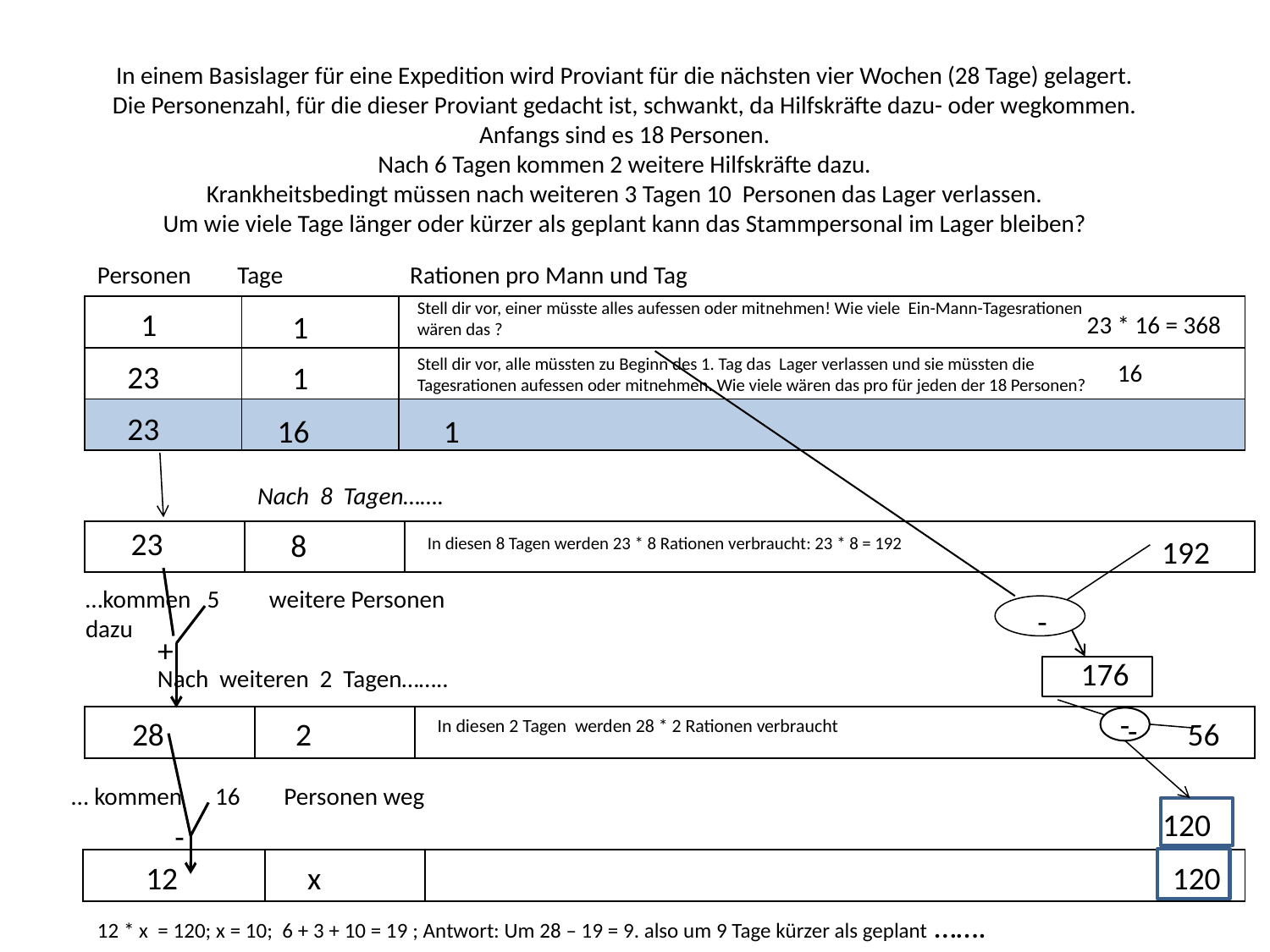

# In einem Basislager für eine Expedition wird Proviant für die nächsten vier Wochen (28 Tage) gelagert. Die Personenzahl, für die dieser Proviant gedacht ist, schwankt, da Hilfskräfte dazu- oder wegkommen. Anfangs sind es 18 Personen. Nach 6 Tagen kommen 2 weitere Hilfskräfte dazu. Krankheitsbedingt müssen nach weiteren 3 Tagen 10  Personen das Lager verlassen. Um wie viele Tage länger oder kürzer als geplant kann das Stammpersonal im Lager bleiben?
Personen
Tage
Rationen pro Mann und Tag
Stell dir vor, einer müsste alles aufessen oder mitnehmen! Wie viele  Ein-Mann-Tagesrationen wären das ?
|  |  |  |
| --- | --- | --- |
|  |  |  |
|  |  |  |
1
1
        23 * 16 = 368
Stell dir vor, alle müssten zu Beginn des 1. Tag das  Lager verlassen und sie müssten die Tagesrationen aufessen oder mitnehmen. Wie viele wären das pro für jeden der 18 Personen?
23
16
1
23
16
     1
Nach  8  Tagen…….
23
8
|  |  |  |
| --- | --- | --- |
In diesen 8 Tagen werden 23 * 8 Rationen verbraucht: 23 * 8 = 192
192
…kommen   5         weitere Personen dazu
-

+
176
Nach  weiteren  2  Tagen……..

-
|  |  |  |
| --- | --- | --- |
28
-
56
2
In diesen 2 Tagen  werden 28 * 2 Rationen verbraucht
… kommen      16        Personen weg
120

-

|  |  |  |
| --- | --- | --- |
12
x
120
12 * x  = 120; x = 10;  6 + 3 + 10 = 19 ; Antwort: Um 28 – 19 = 9. also um 9 Tage kürzer als geplant …….